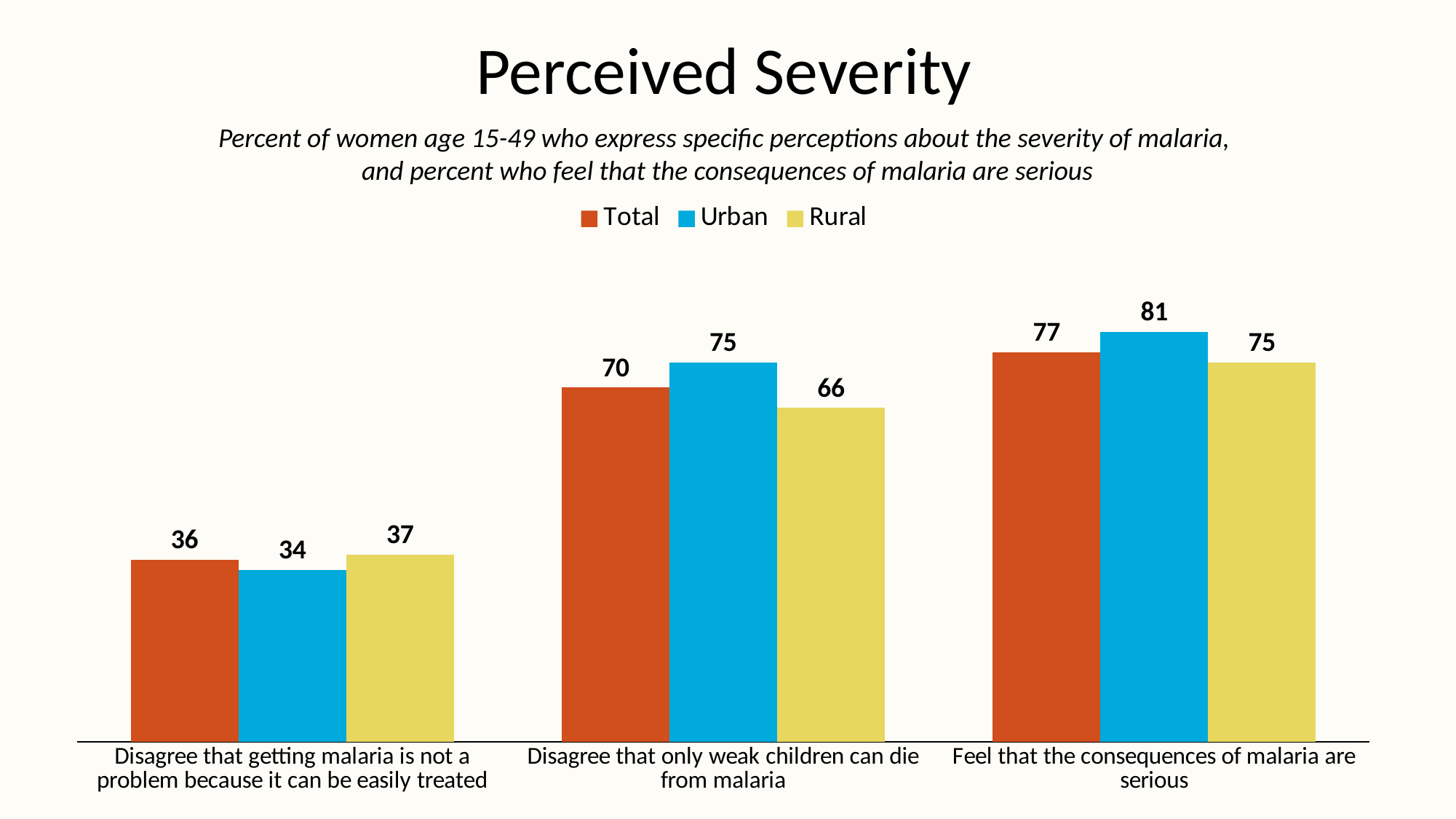

# Perceived Severity
Percent of women age 15-49 who express specific perceptions about the severity of malaria,
and percent who feel that the consequences of malaria are serious

### Chart

| Category | Total | Urban | Rural |
|---|---|---|---|
| Disagree that getting malaria is not a problem because it can be easily treated | 36.0 | 34.0 | 37.0 |
| Disagree that only weak children can die from malaria | 70.0 | 75.0 | 66.0 |
| Feel that the consequences of malaria are serious | 77.0 | 81.0 | 75.0 |